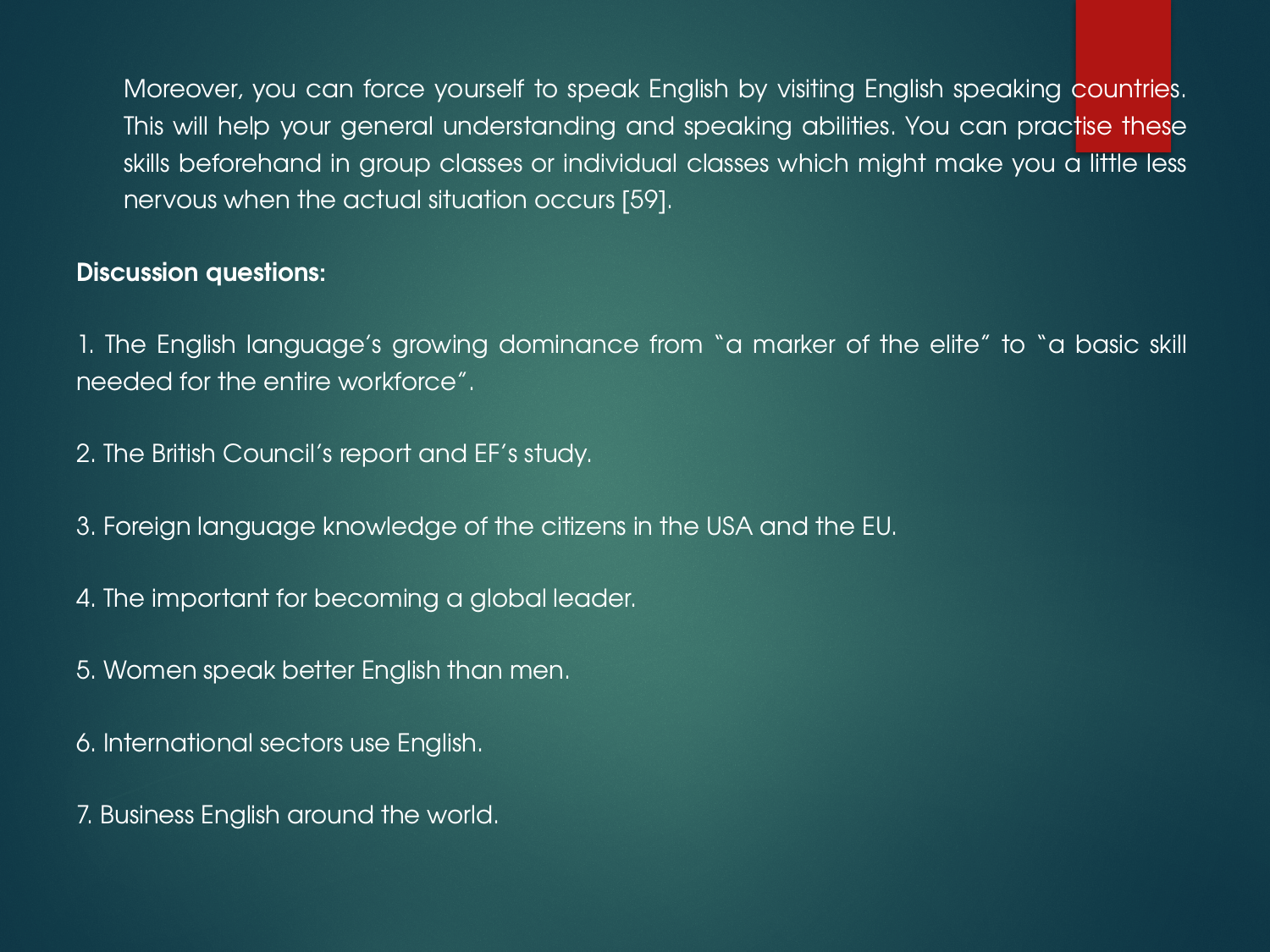

Moreover, you can force yourself to speak English by visiting English speaking countries. This will help your general understanding and speaking abilities. You can practise these skills beforehand in group classes or individual classes which might make you a little less nervous when the actual situation occurs [59].
Discussion questions:
1. The English language’s growing dominance from “a marker of the elite” to “a basic skill needed for the entire workforce”.
2. The British Council’s report and EF’s study.
3. Foreign language knowledge of the citizens in the USA and the EU.
4. The important for becoming a global leader.
5. Women speak better English than men.
6. International sectors use English.
7. Business English around the world.